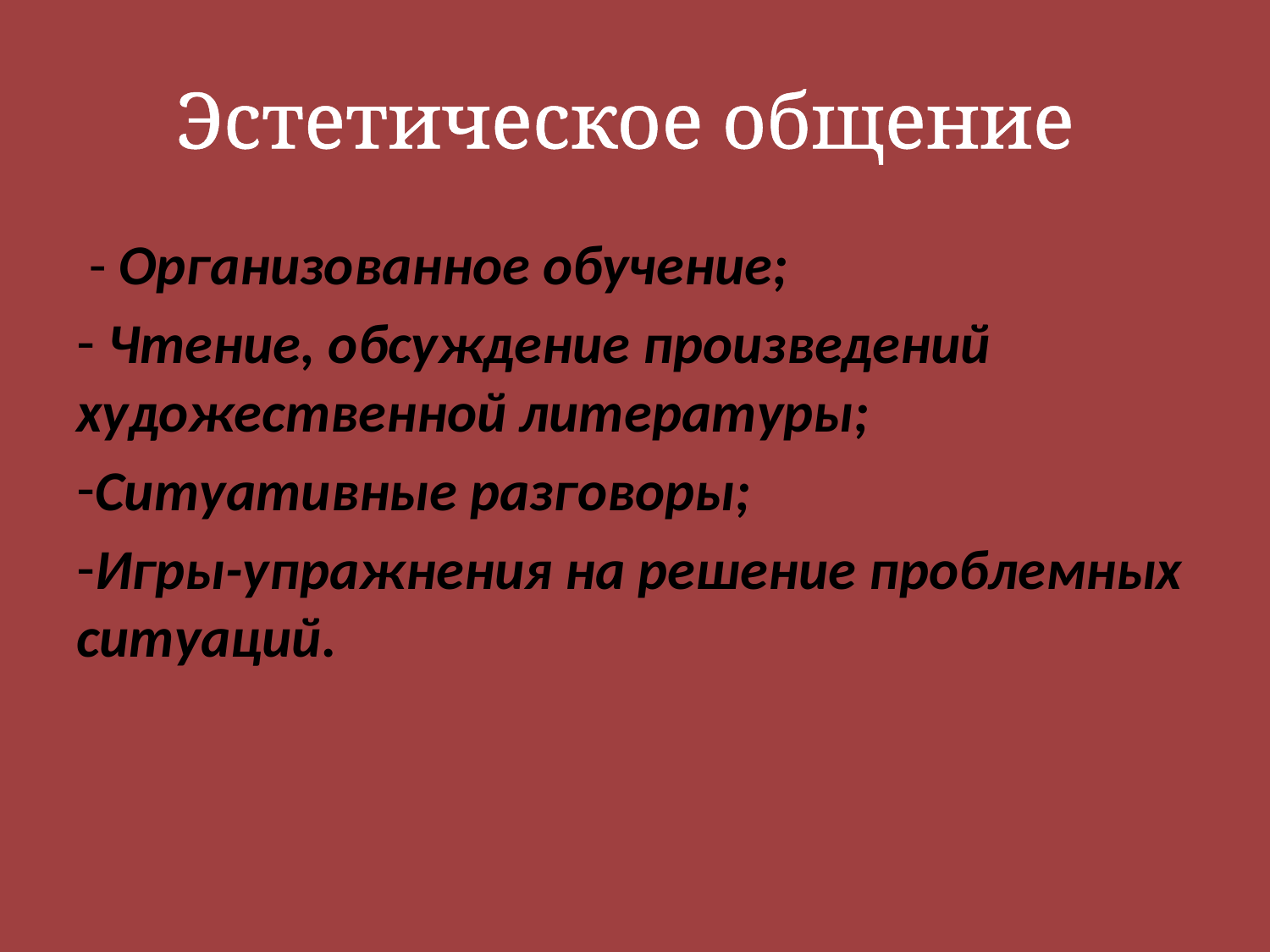

# Эстетическое общение
 - Организованное обучение;
 Чтение, обсуждение произведений художественной литературы;
Ситуативные разговоры;
Игры-упражнения на решение проблемных ситуаций.